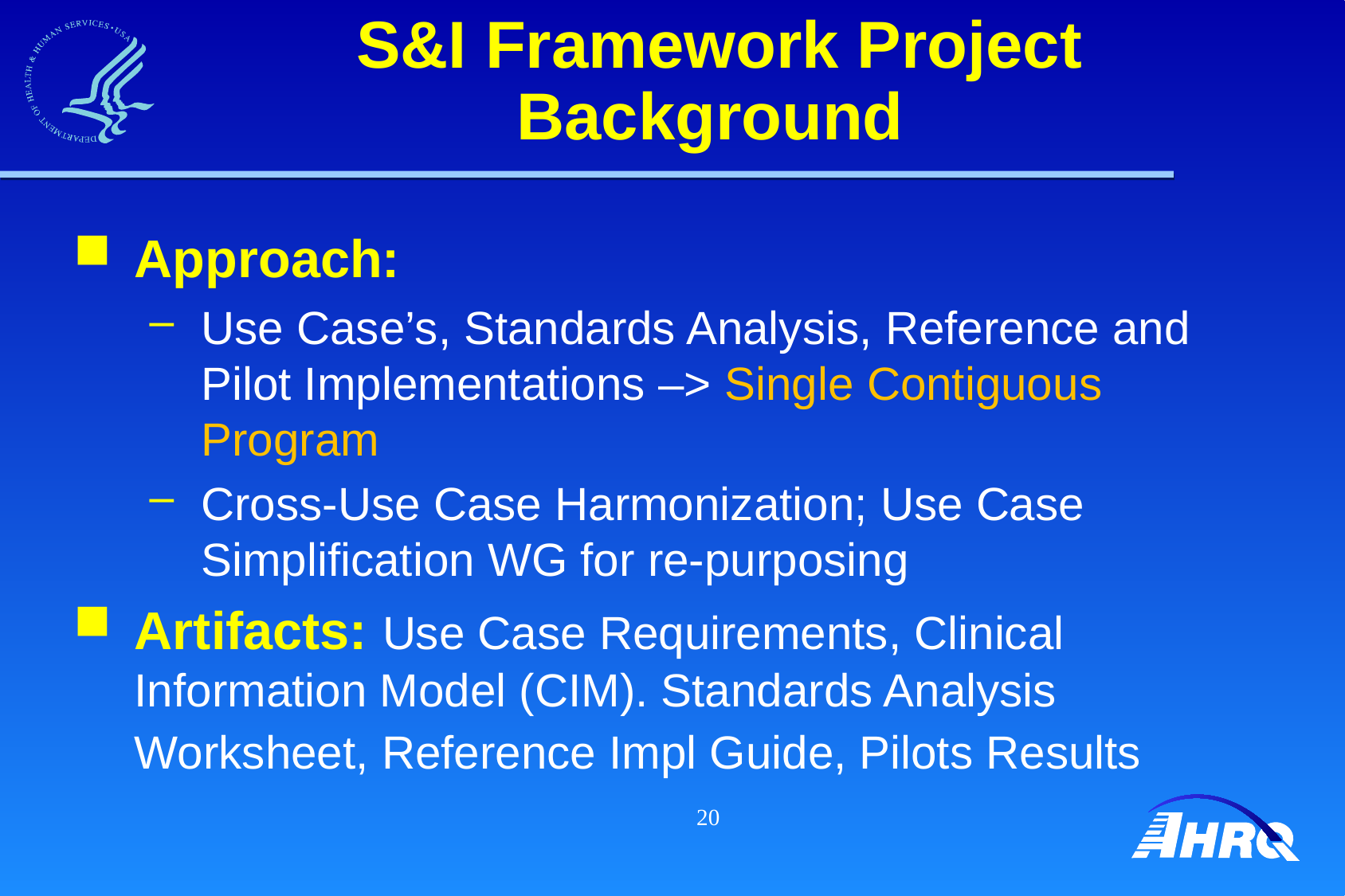

# S&I Framework Project Background
Approach:
Use Case’s, Standards Analysis, Reference and Pilot Implementations –> Single Contiguous Program
Cross-Use Case Harmonization; Use Case Simplification WG for re-purposing
Artifacts: Use Case Requirements, Clinical Information Model (CIM). Standards Analysis Worksheet, Reference Impl Guide, Pilots Results
20